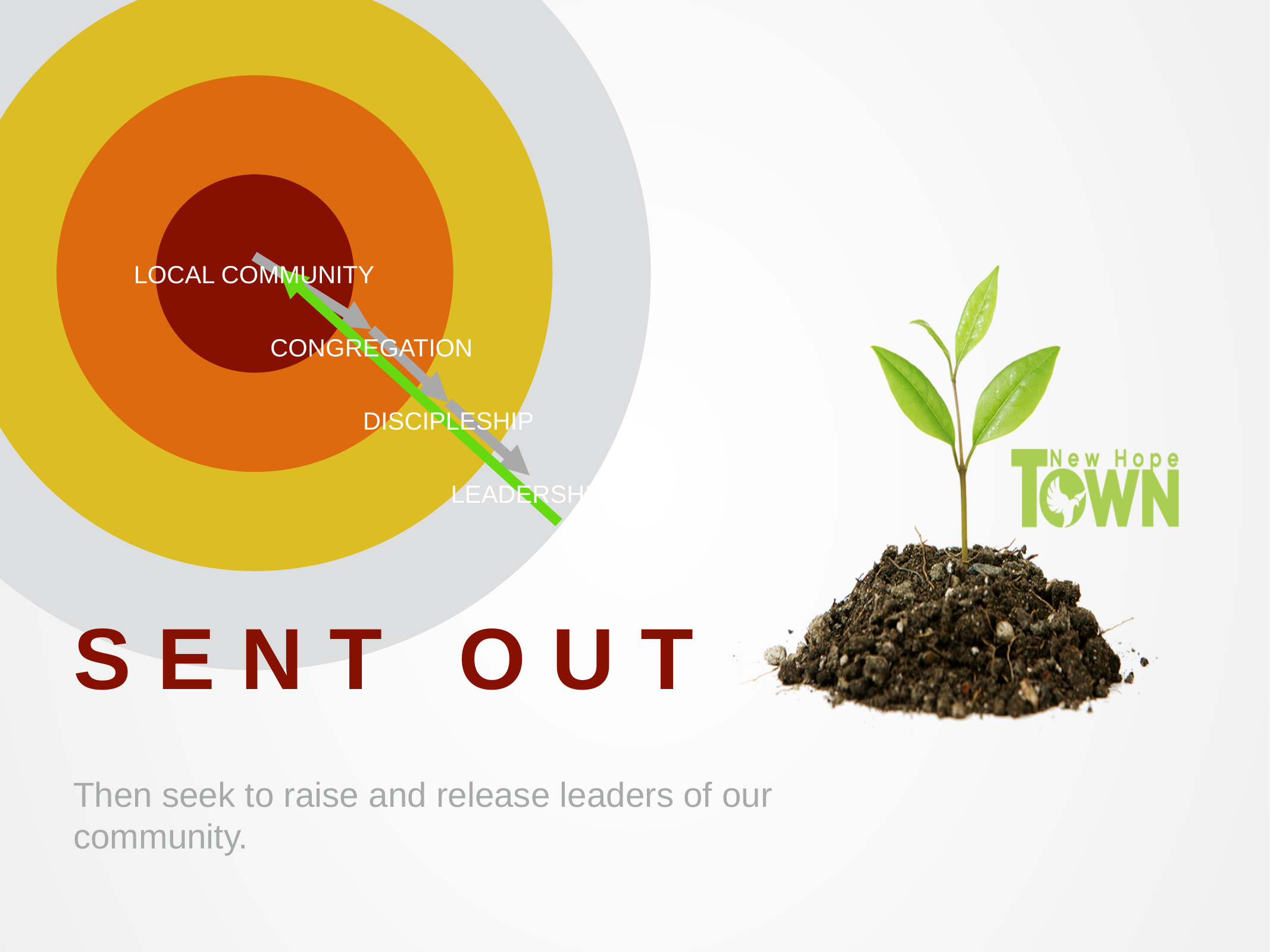

LOCAL COMMUNITY

CONGREGATION
DISCIPLESHIP
LEADERSHIP
SENT OUT
Then seek to raise and release leaders of our community.